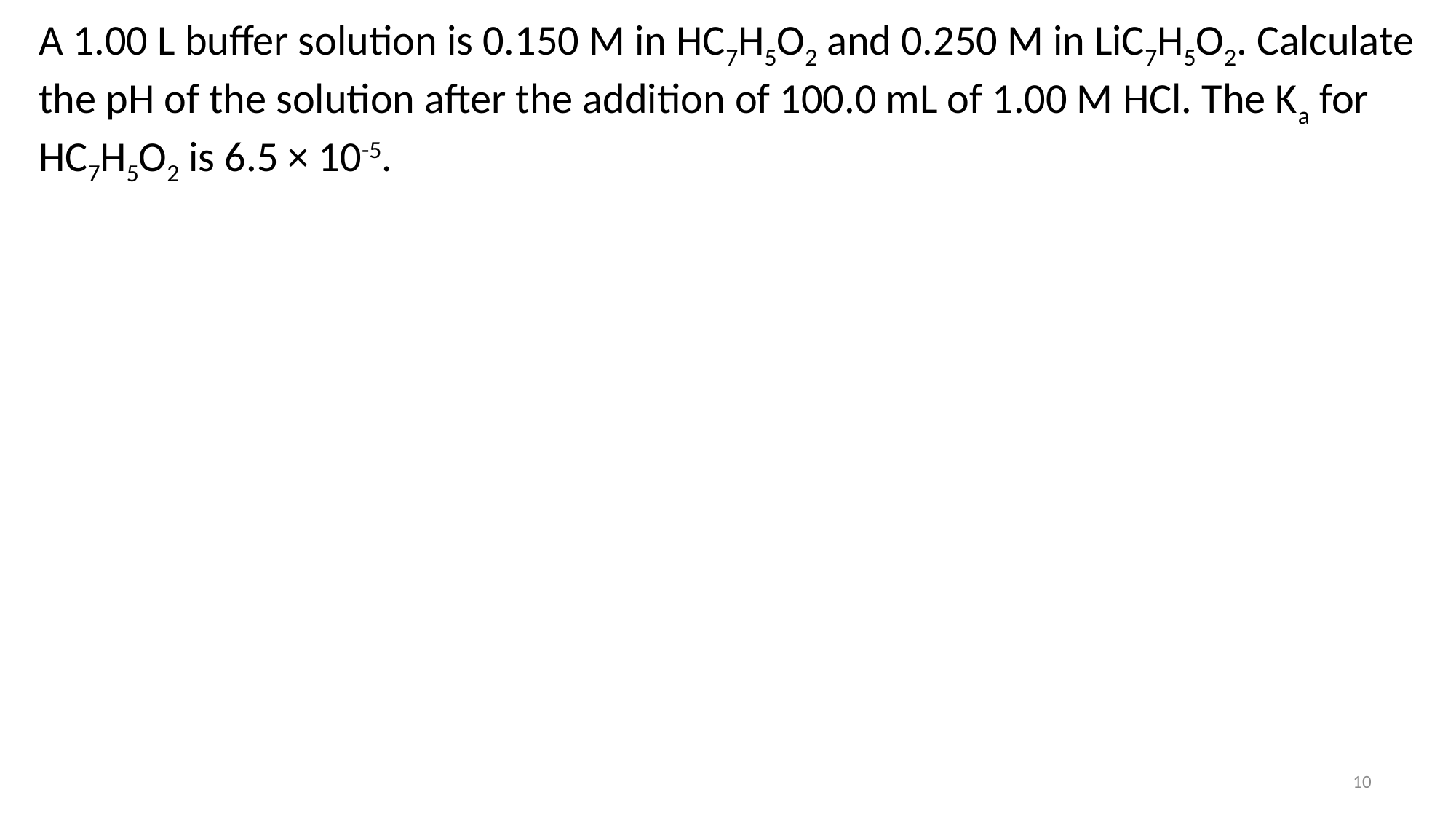

A 1.00 L buffer solution is 0.150 M in HC7H5O2 and 0.250 M in LiC7H5O2. Calculate the pH of the solution after the addition of 100.0 mL of 1.00 M HCl. The Ka for HC7H5O2 is 6.5 × 10-5.
10